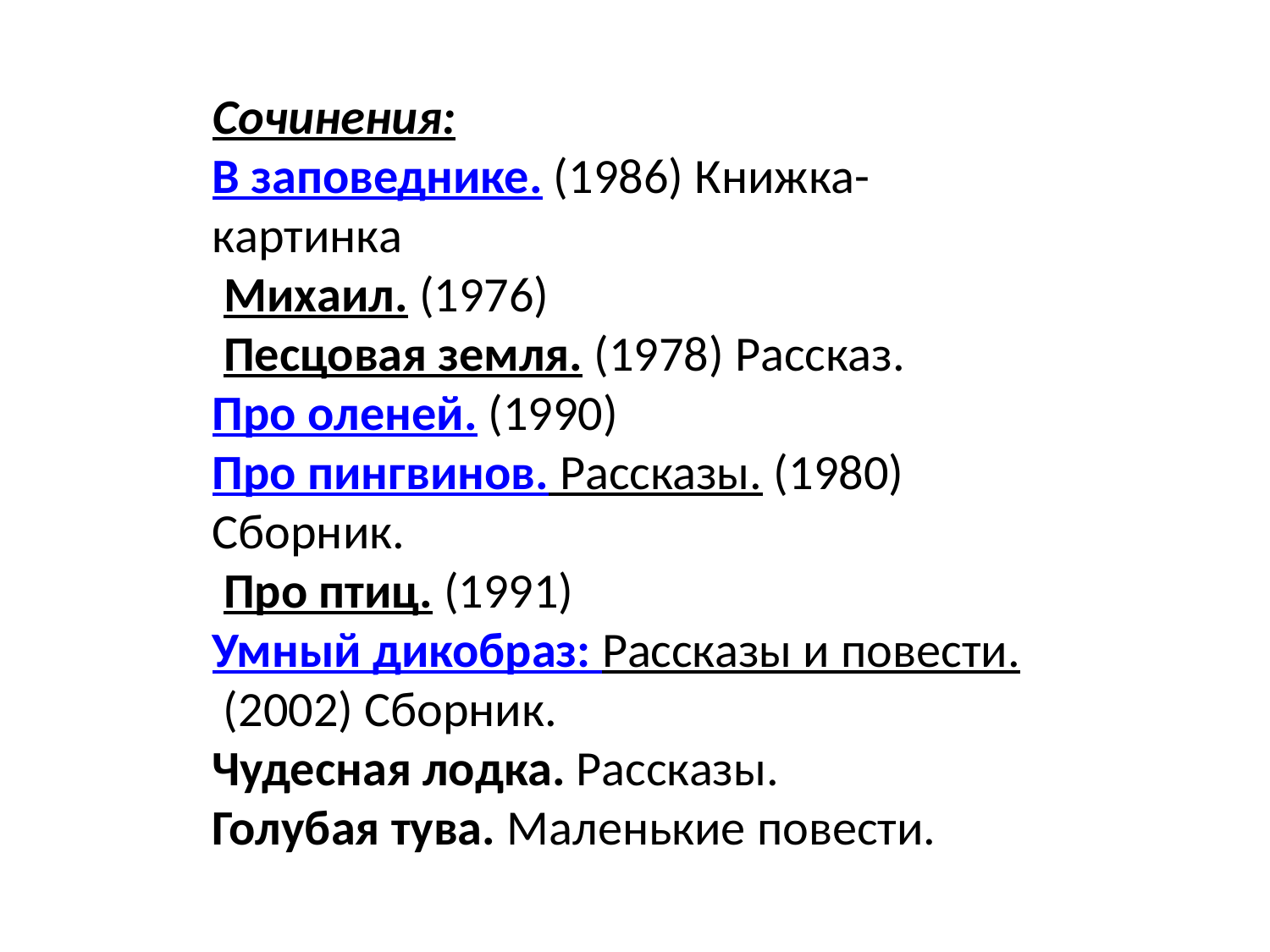

Сочинения:
В заповеднике. (1986) Книжка-картинка
 Михаил. (1976)
 Песцовая земля. (1978) Рассказ.
Про оленей. (1990)
Про пингвинов. Рассказы. (1980) Сборник.
 Про птиц. (1991)
Умный дикобраз: Рассказы и повести. (2002) Сборник.
Чудесная лодка. Рассказы.
Голубая тува. Маленькие повести.